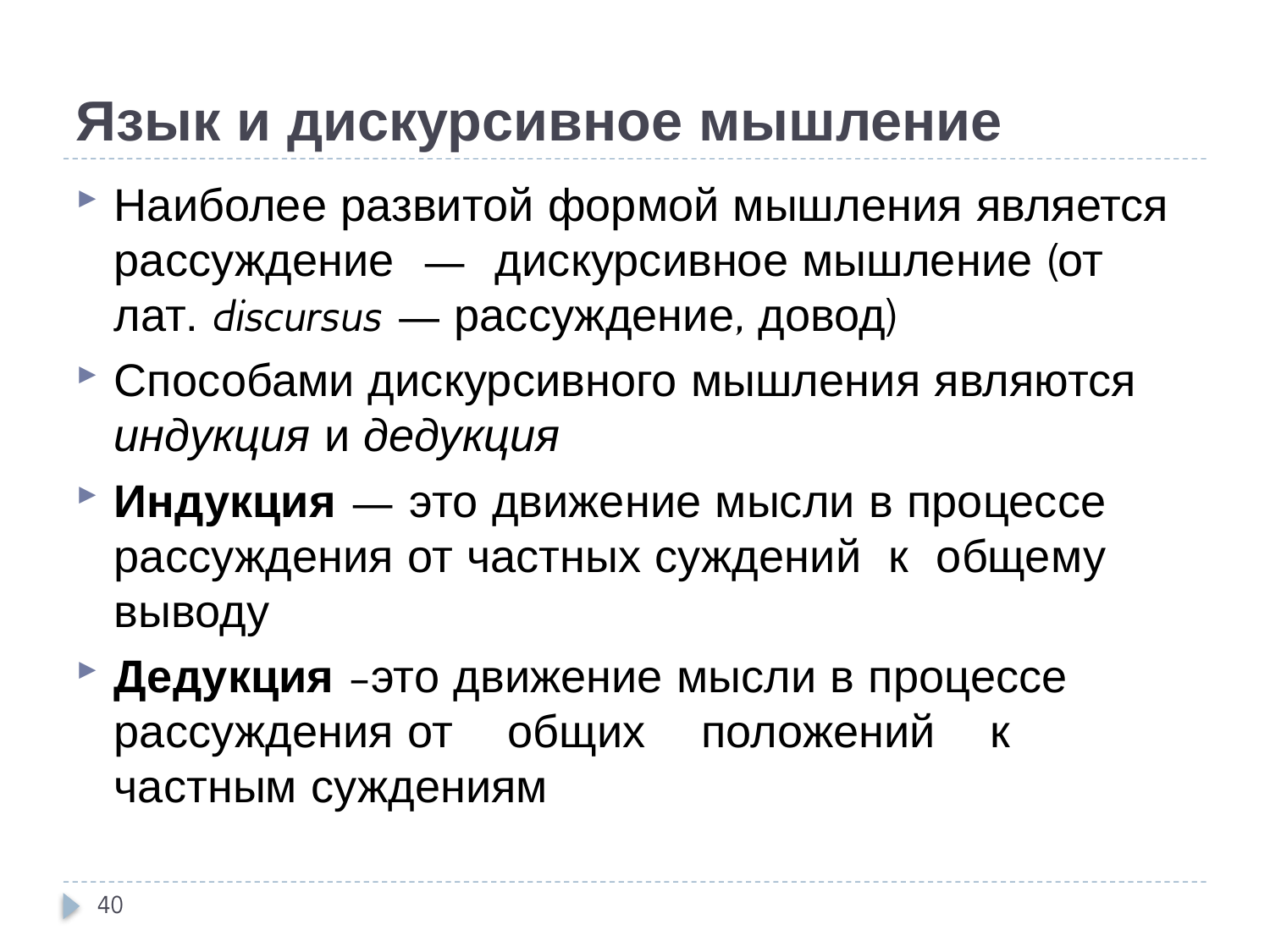

# Язык и дискурсивное мышление
Наиболее развитой формой мышления является  рассуждение  —  дискурсивное мышление (от лат. discursus — рассуждение, довод)
Способами дискурсивного мышления являются индукция и дедукция
Индукция — это движение мысли в процессе рассуждения от частных суждений  к  общему  выводу
Дедукция –это движение мысли в процессе рассуждения от    общих    положений    к     частным суждениям
40